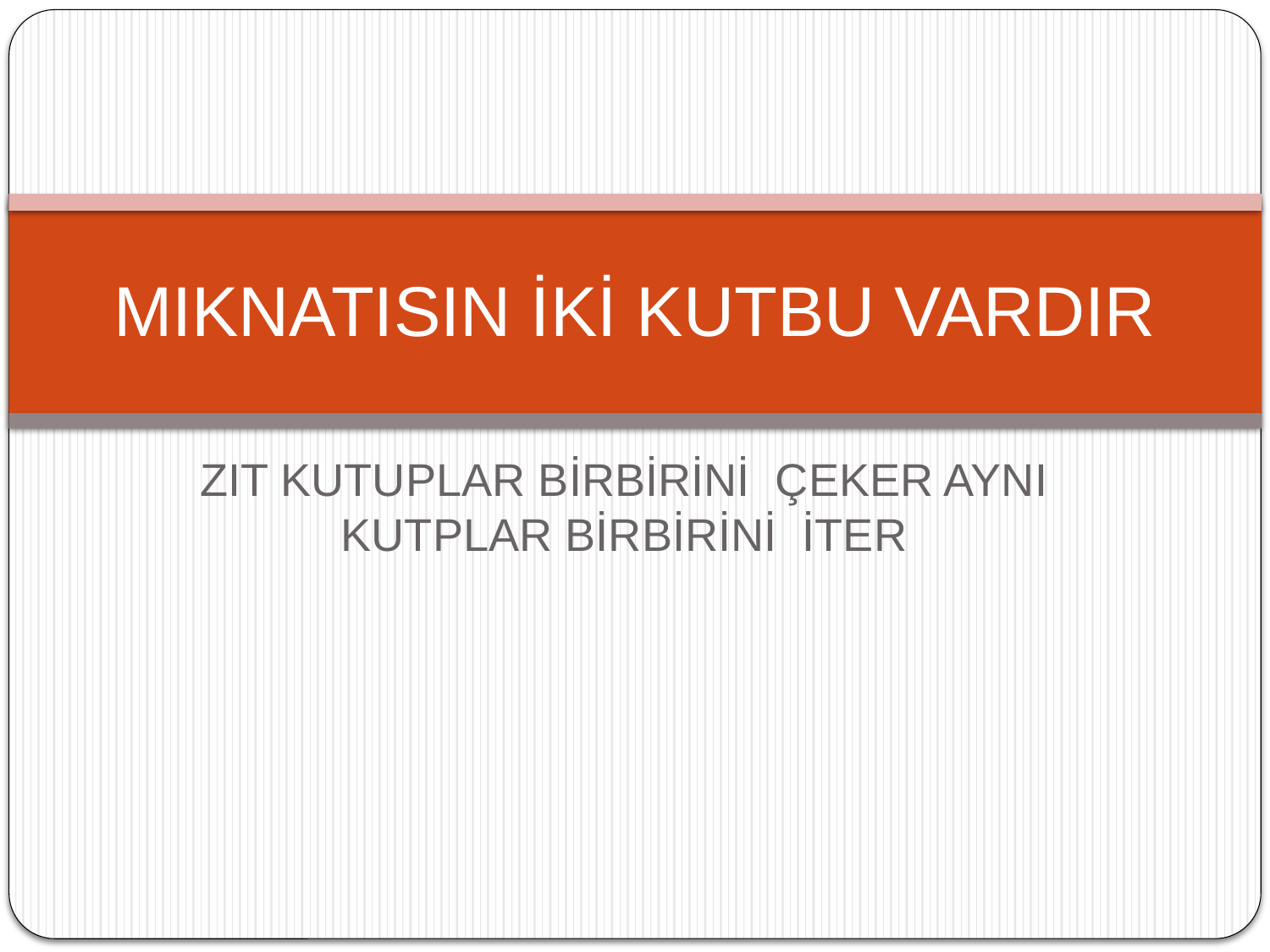

# MIKNATISIN İKİ KUTBU VARDIR
ZIT KUTUPLAR BİRBİRİNİ  ÇEKER AYNI KUTPLAR BİRBİRİNİ  İTER